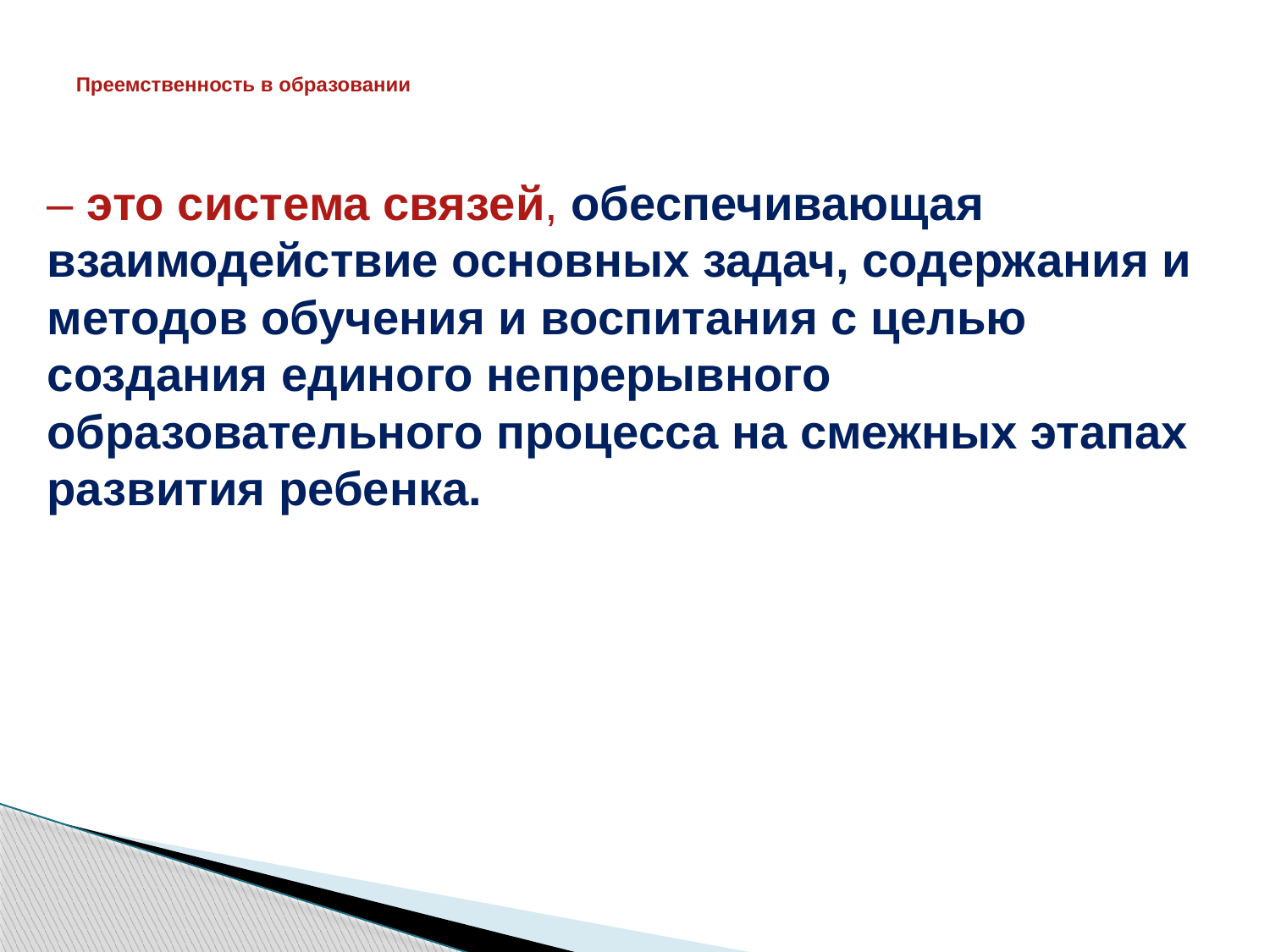

# Преемственность в образовании. Требования к результатам
– это система связей, обеспечивающая взаимодействие основных задач, содержания и методов обучения и воспитания с целью создания единого непрерывного образовательного процесса на смежных этапах развития ребенка.